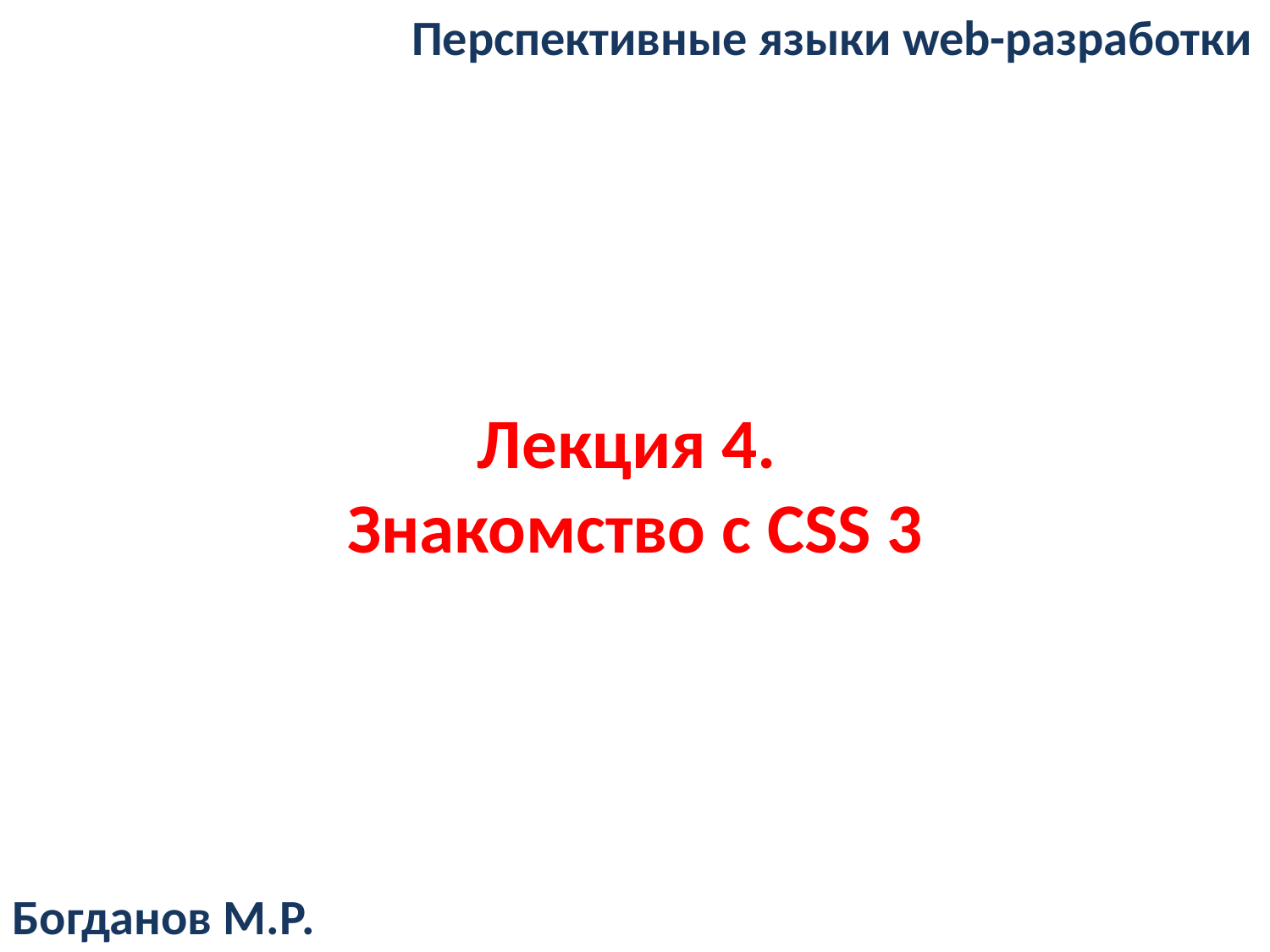

Перспективные языки web-разработки
Лекция 4.
Знакомство с CSS 3
Богданов М.Р.